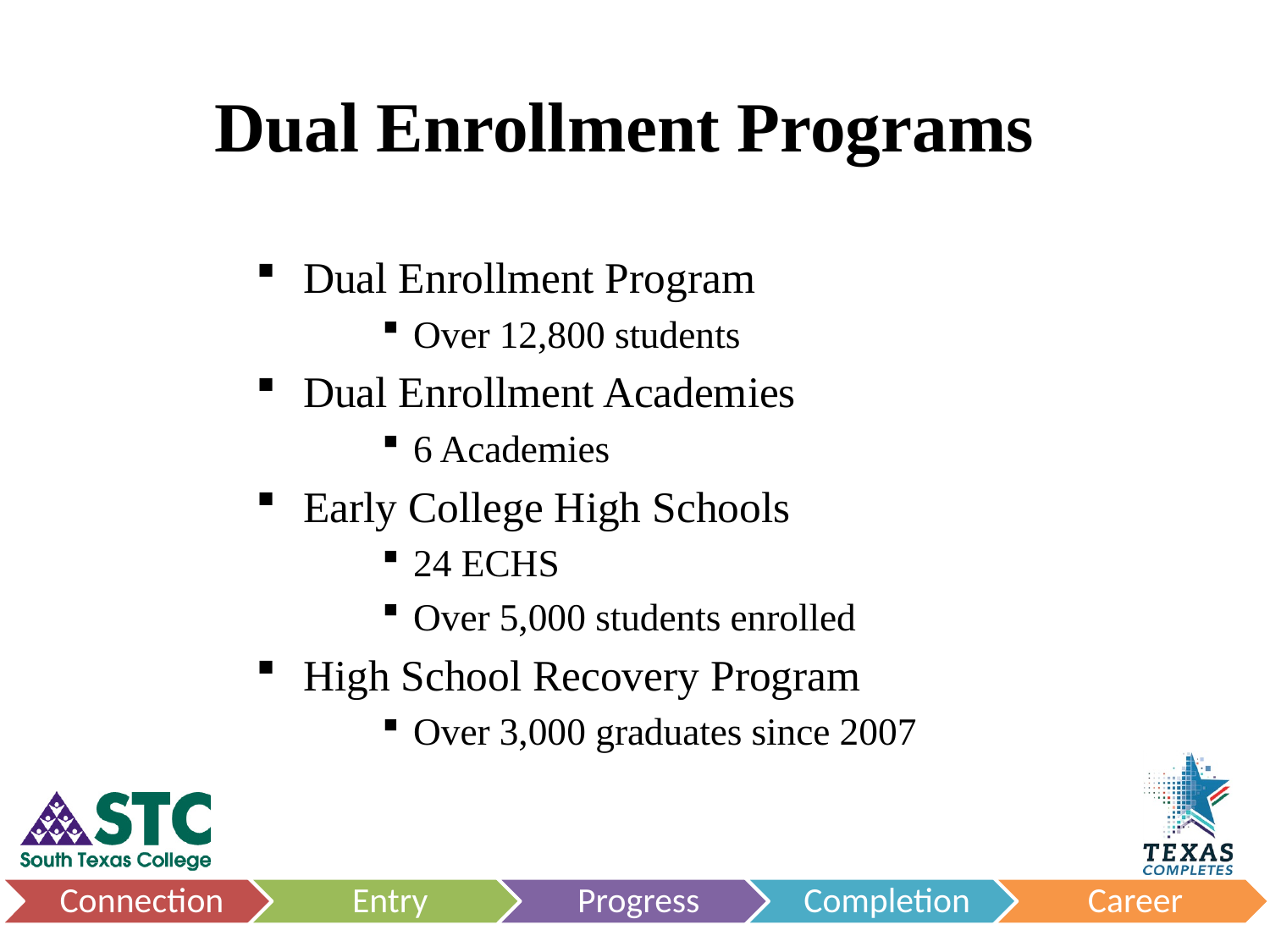

# Dual Enrollment Programs
Dual Enrollment Program
Over 12,800 students
Dual Enrollment Academies
6 Academies
Early College High Schools
24 ECHS
Over 5,000 students enrolled
High School Recovery Program
Over 3,000 graduates since 2007